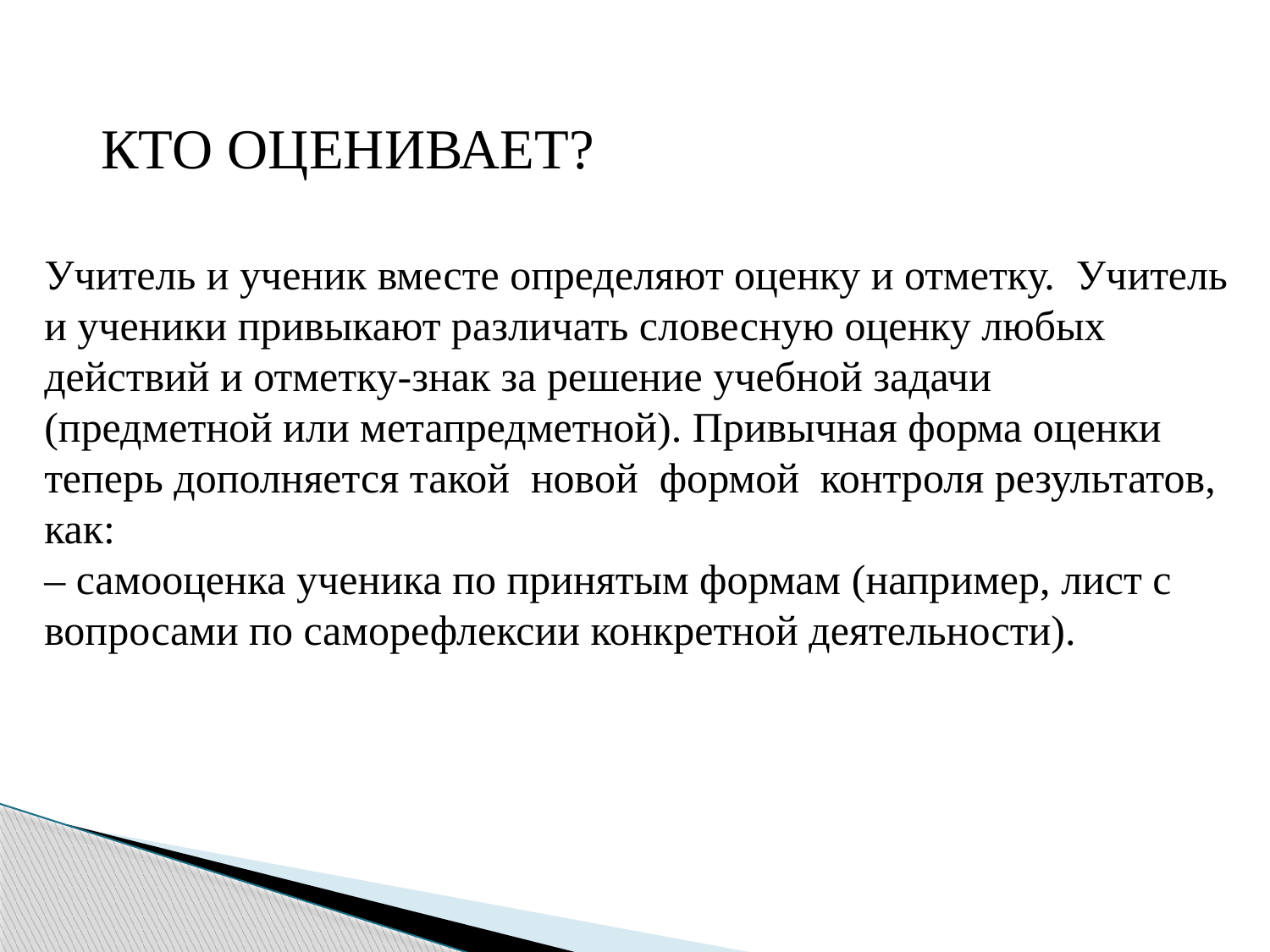

КТО ОЦЕНИВАЕТ?

Учитель и ученик вместе определяют оценку и отметку.  Учитель и ученики привыкают различать словесную оценку любых действий и отметку-знак за решение учебной задачи (предметной или метапредметной). Привычная форма оценки  теперь дополняется такой  новой  формой  контроля результатов, как:
– самооценка ученика по принятым формам (например, лист с вопросами по саморефлексии конкретной деятельности).